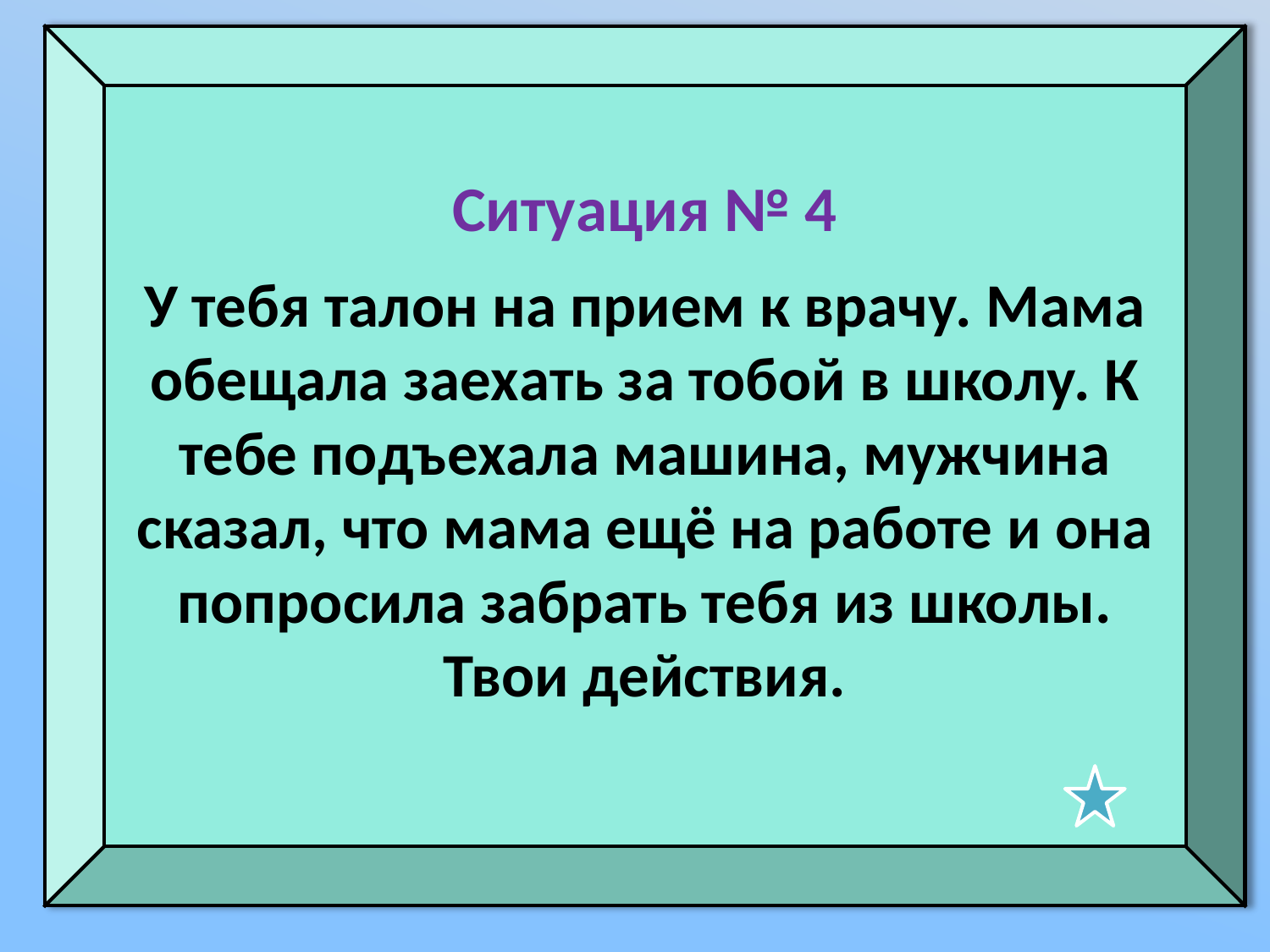

Ситуация № 4

У тебя талон на прием к врачу. Мама обещала заехать за тобой в школу. К тебе подъехала машина, мужчина сказал, что мама ещё на работе и она попросила забрать тебя из школы. Твои действия.